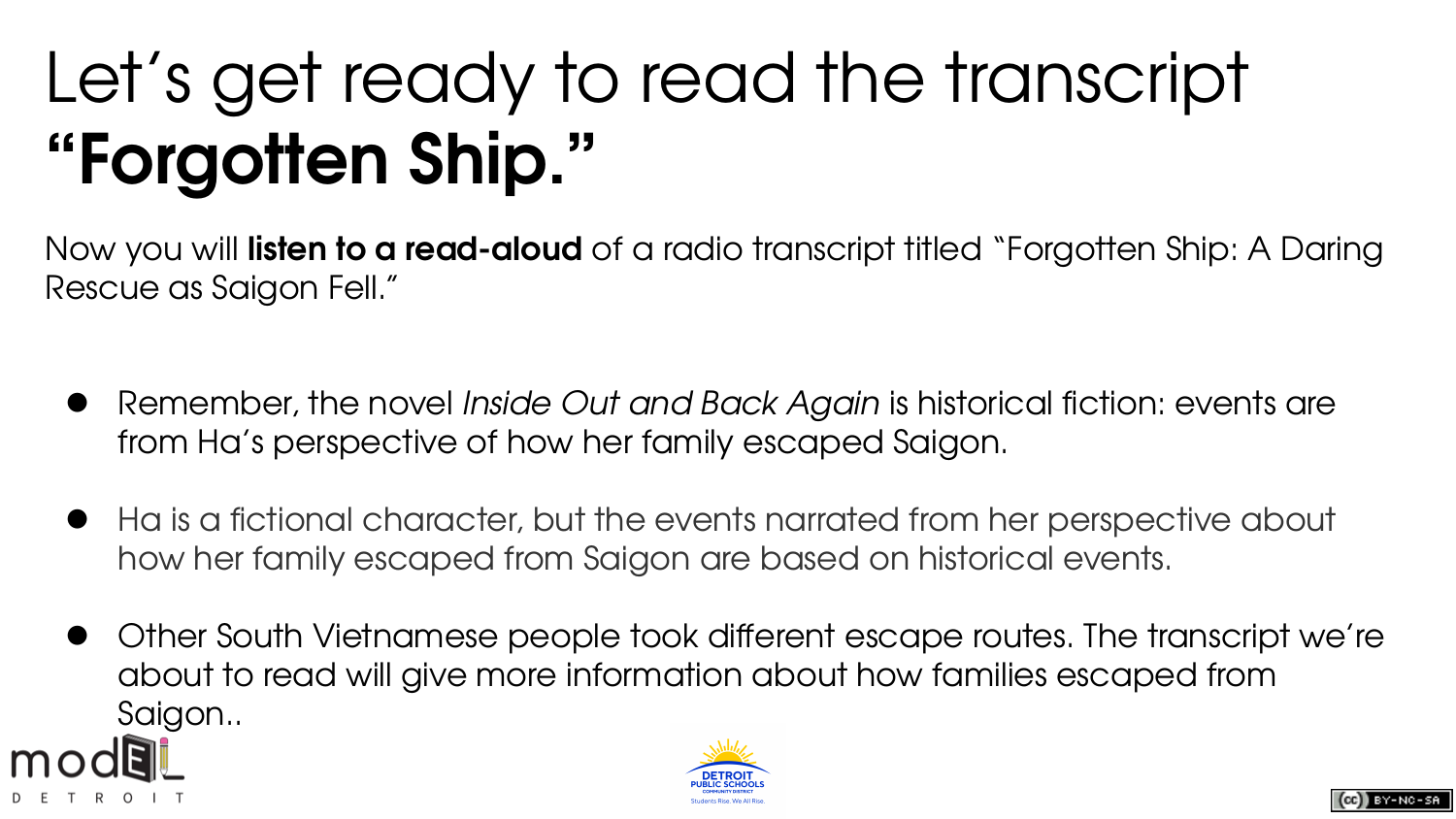

# Let’s get ready to read the transcript “Forgotten Ship.”
Now you will listen to a read-aloud of a radio transcript titled “Forgotten Ship: A Daring Rescue as Saigon Fell.”

Remember, the novel Inside Out and Back Again is historical fiction: events are from Ha’s perspective of how her family escaped Saigon.

Ha is a fictional character, but the events narrated from her perspective about how her family escaped from Saigon are based on historical events.

Other South Vietnamese people took different escape routes. The transcript we’re about to read will give more information about how families escaped from Saigon..